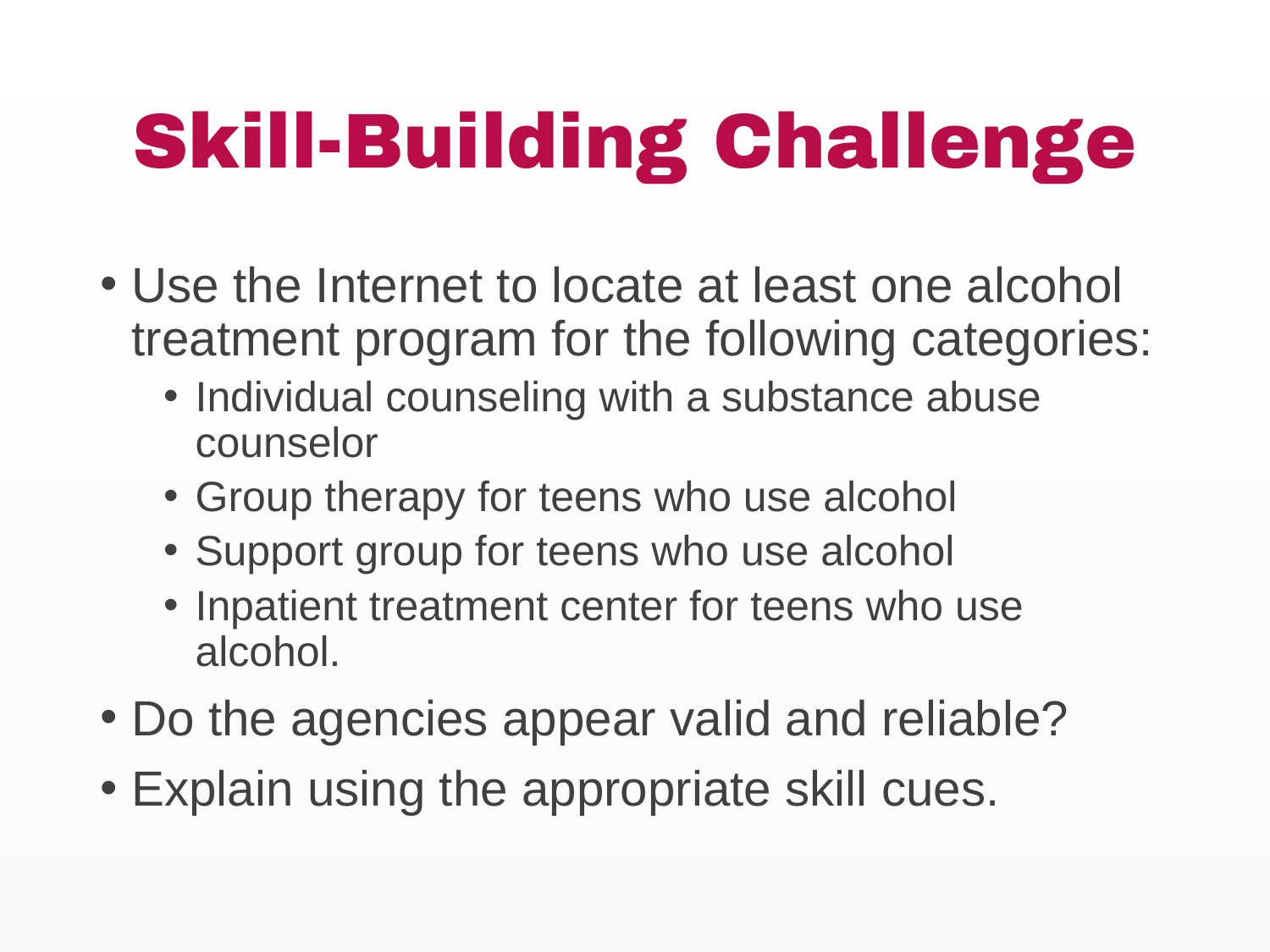

# Skill-Building Challenge
Use the Internet to locate at least one alcohol treatment program for the following categories:
Individual counseling with a substance abuse counselor
Group therapy for teens who use alcohol
Support group for teens who use alcohol
Inpatient treatment center for teens who use alcohol.
Do the agencies appear valid and reliable?
Explain using the appropriate skill cues.